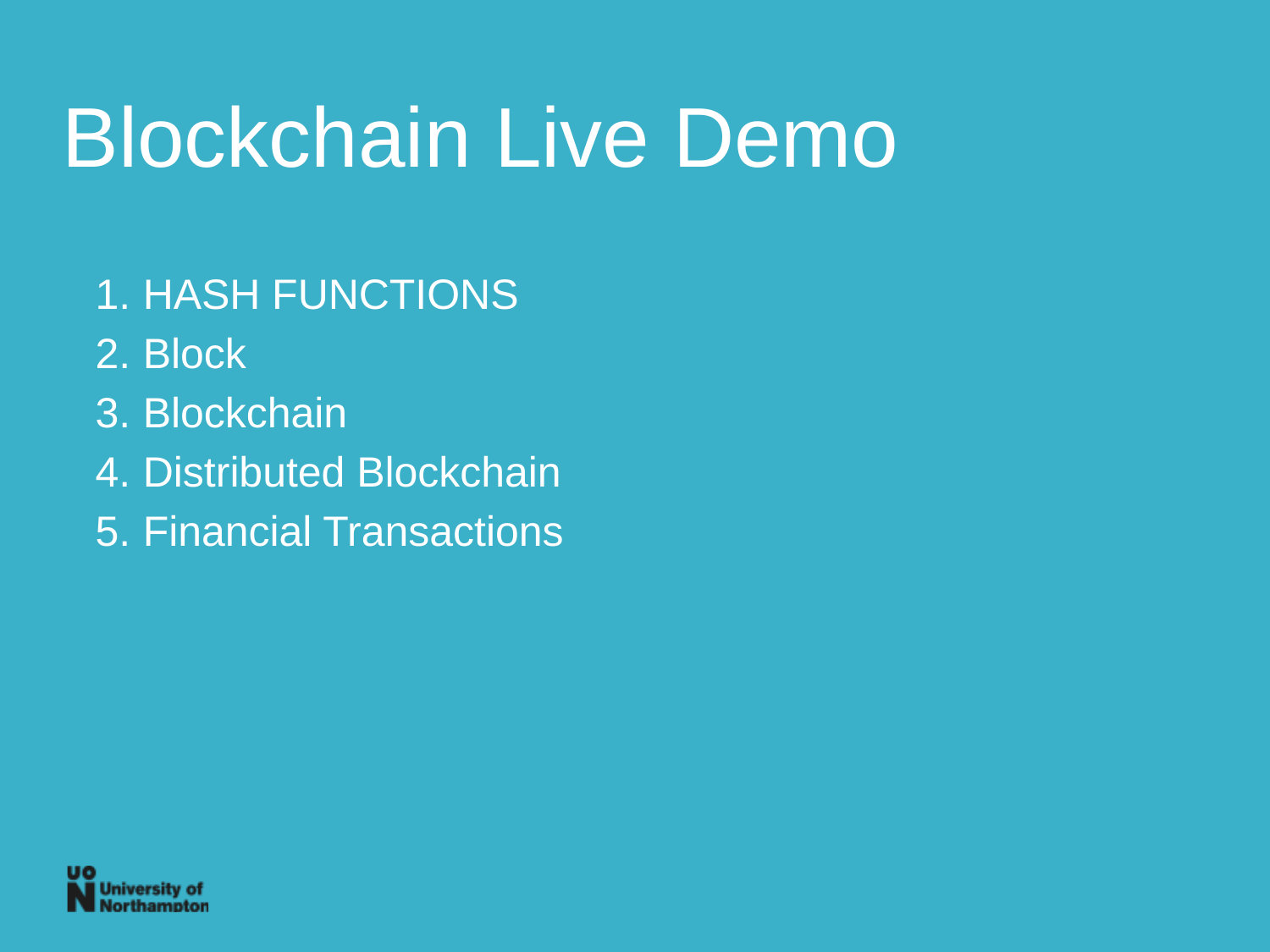

# Blockchain Live Demo
HASH FUNCTIONS
Block
Blockchain
Distributed Blockchain
Financial Transactions